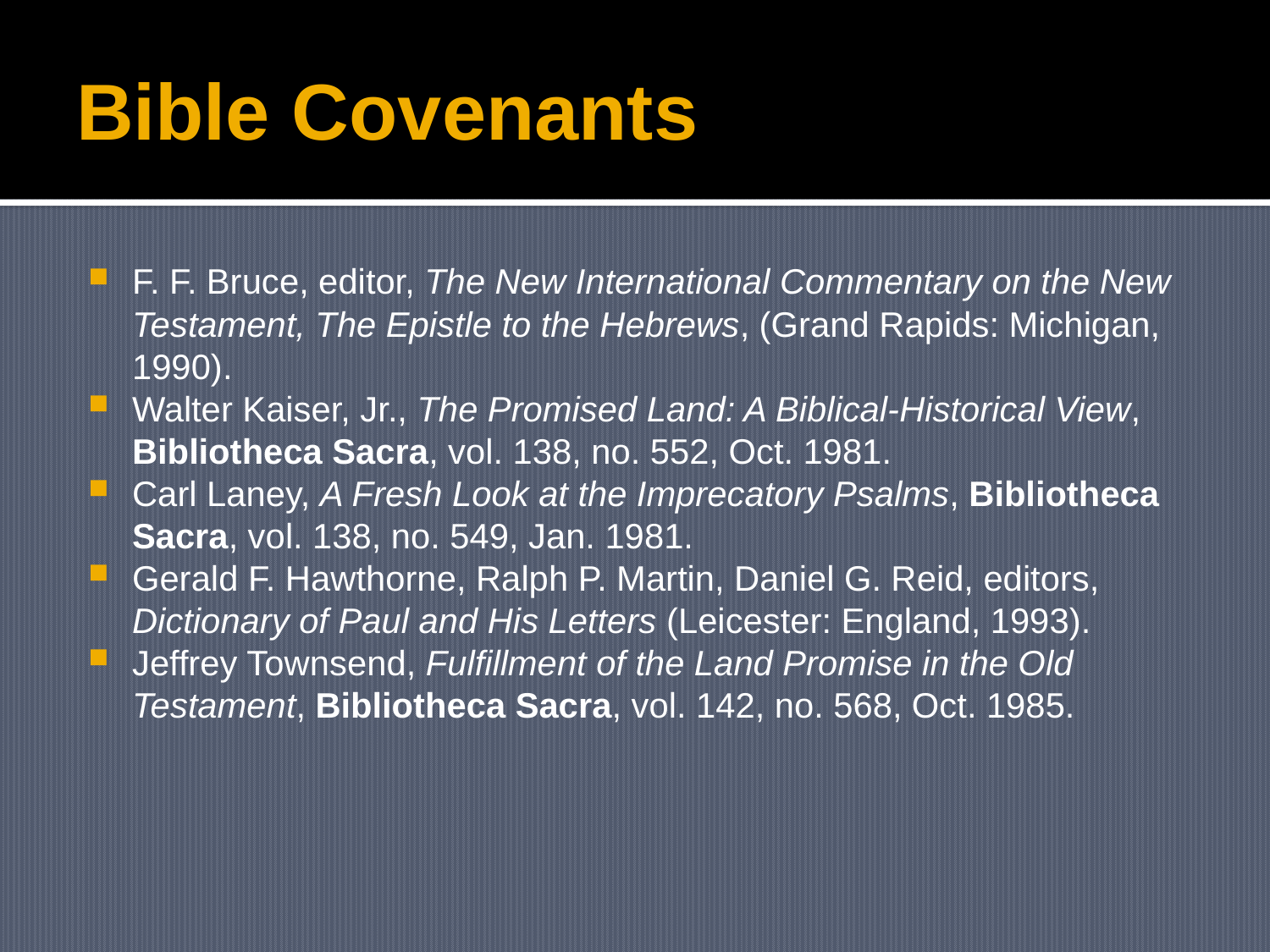

# Bible Covenants
F. F. Bruce, editor, The New International Commentary on the New Testament, The Epistle to the Hebrews, (Grand Rapids: Michigan, 1990).
Walter Kaiser, Jr., The Promised Land: A Biblical-Historical View, Bibliotheca Sacra, vol. 138, no. 552, Oct. 1981.
Carl Laney, A Fresh Look at the Imprecatory Psalms, Bibliotheca Sacra, vol. 138, no. 549, Jan. 1981.
Gerald F. Hawthorne, Ralph P. Martin, Daniel G. Reid, editors, Dictionary of Paul and His Letters (Leicester: England, 1993).
Jeffrey Townsend, Fulfillment of the Land Promise in the Old Testament, Bibliotheca Sacra, vol. 142, no. 568, Oct. 1985.